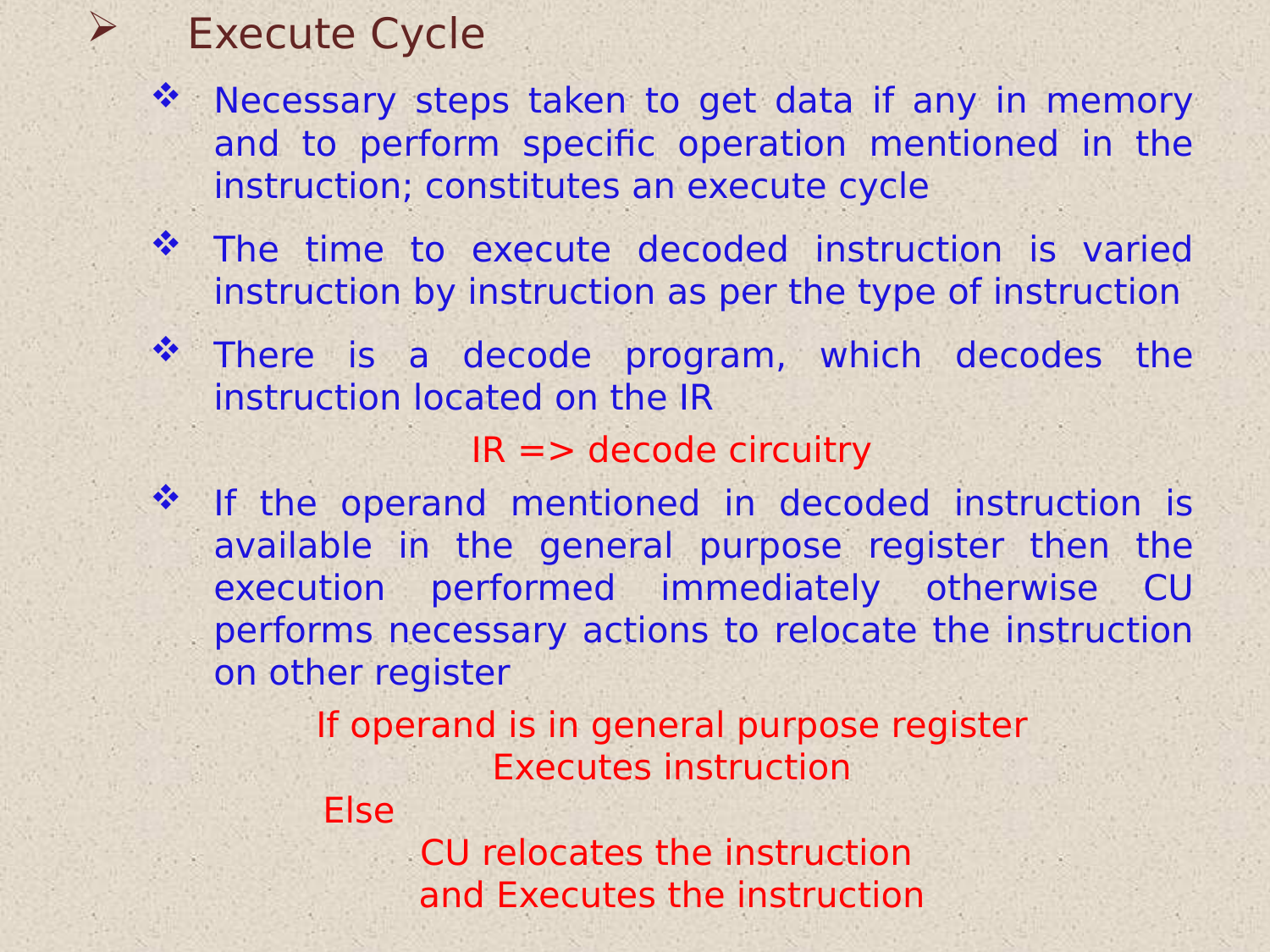

Execute Cycle
Necessary steps taken to get data if any in memory and to perform specific operation mentioned in the instruction; constitutes an execute cycle
The time to execute decoded instruction is varied instruction by instruction as per the type of instruction
There is a decode program, which decodes the instruction located on the IR
IR => decode circuitry
If the operand mentioned in decoded instruction is available in the general purpose register then the execution performed immediately otherwise CU performs necessary actions to relocate the instruction on other register
If operand is in general purpose register
Executes instruction
Else
CU relocates the instruction
and Executes the instruction